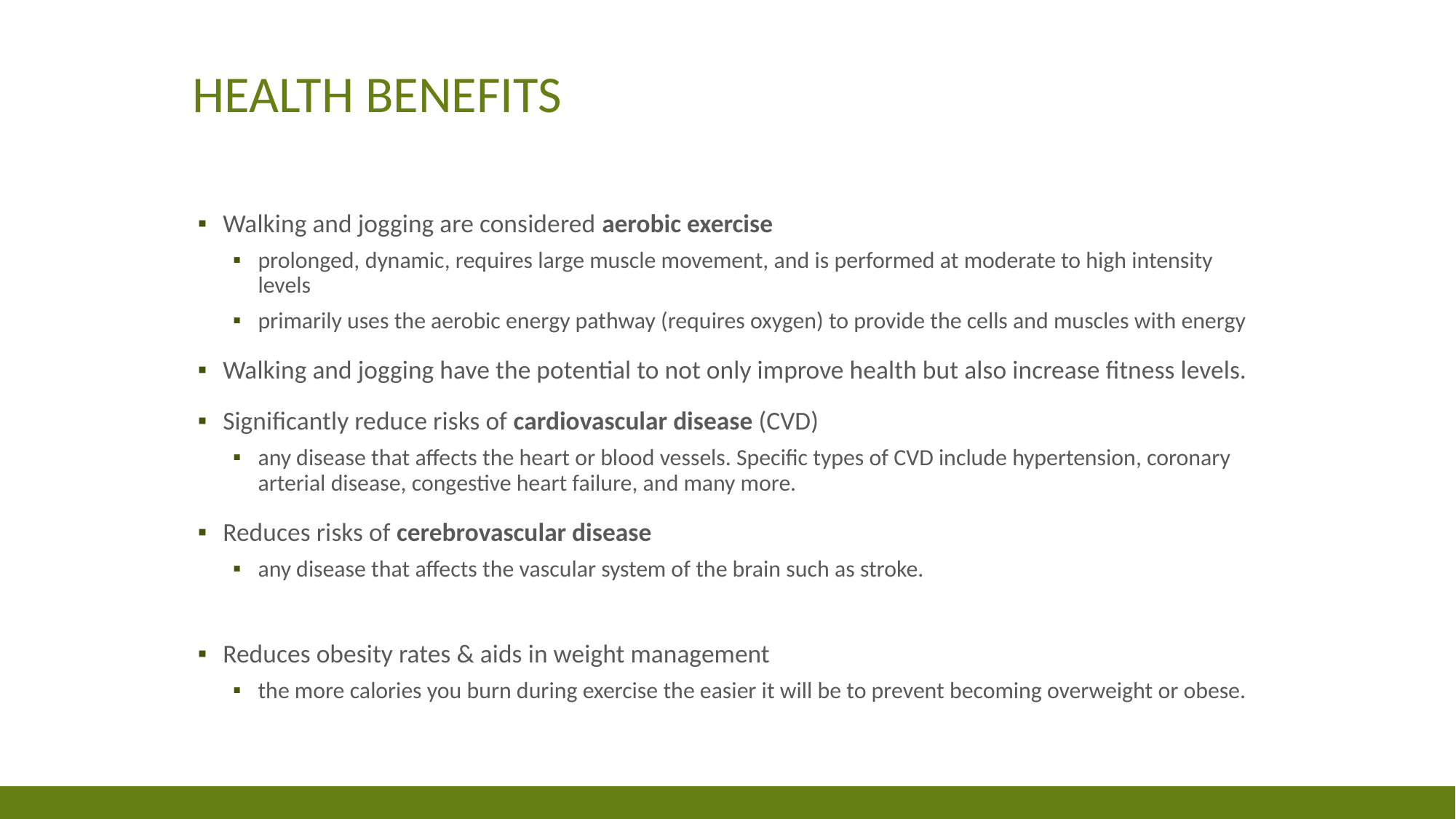

# Health Benefits
Walking and jogging are considered aerobic exercise
prolonged, dynamic, requires large muscle movement, and is performed at moderate to high intensity levels
primarily uses the aerobic energy pathway (requires oxygen) to provide the cells and muscles with energy
Walking and jogging have the potential to not only improve health but also increase fitness levels.
Significantly reduce risks of cardiovascular disease (CVD)
any disease that affects the heart or blood vessels. Specific types of CVD include hypertension, coronary arterial disease, congestive heart failure, and many more.
Reduces risks of cerebrovascular disease
any disease that affects the vascular system of the brain such as stroke.

Reduces obesity rates & aids in weight management
the more calories you burn during exercise the easier it will be to prevent becoming overweight or obese.